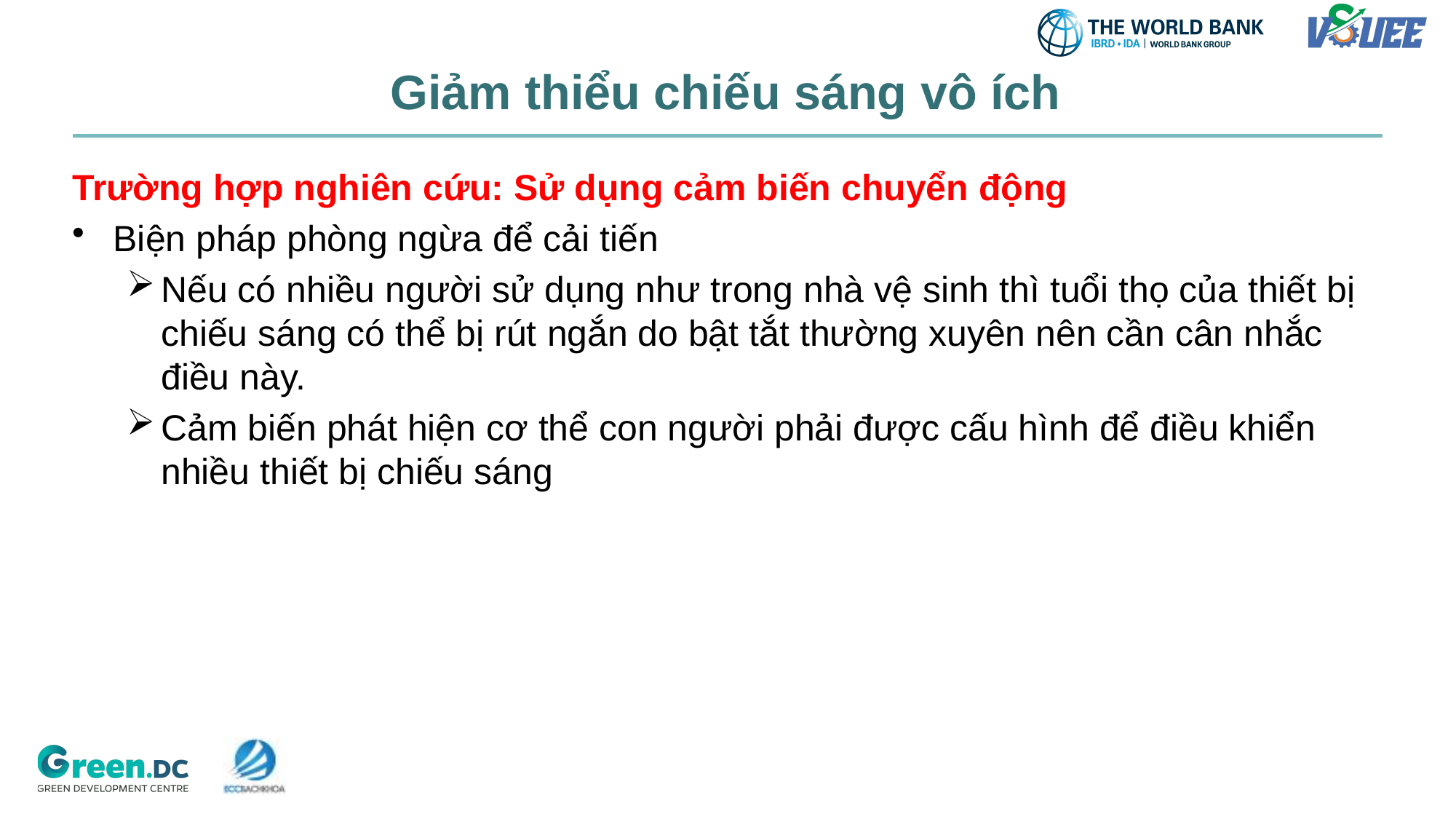

# Giảm thiểu chiếu sáng vô ích
Trường hợp nghiên cứu: Sử dụng cảm biến chuyển động
Biện pháp phòng ngừa để cải tiến
Nếu có nhiều người sử dụng như trong nhà vệ sinh thì tuổi thọ của thiết bị chiếu sáng có thể bị rút ngắn do bật tắt thường xuyên nên cần cân nhắc điều này.
Cảm biến phát hiện cơ thể con người phải được cấu hình để điều khiển nhiều thiết bị chiếu sáng